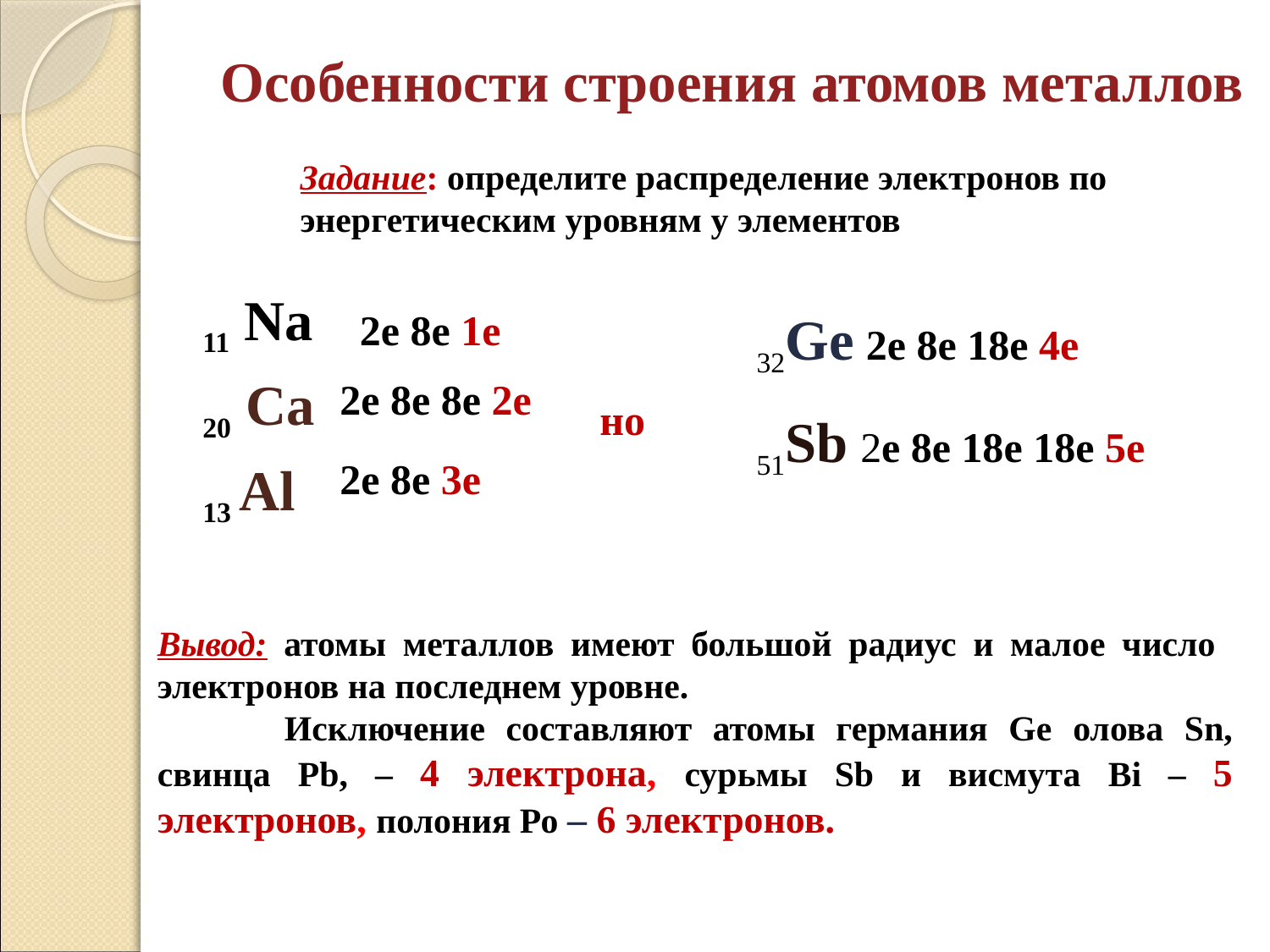

# Особенности строения атомов металлов
Задание: определите распределение электронов по энергетическим уровням у элементов
11 Na
20 Са
13 Al
2е 8е 1е
32Ge 2е 8е 18е 4е
51Sb 2е 8е 18е 18е 5е

2е 8е 8е 2е
 но
2е 8е 3е
Вывод: атомы металлов имеют большой радиус и малое число  электронов на последнем уровне.
	Исключение составляют атомы германия Ge олова Sn, свинца Pb, – 4 электрона, сурьмы Sb и висмута Bi – 5 электронов, полония Ро – 6 электронов.